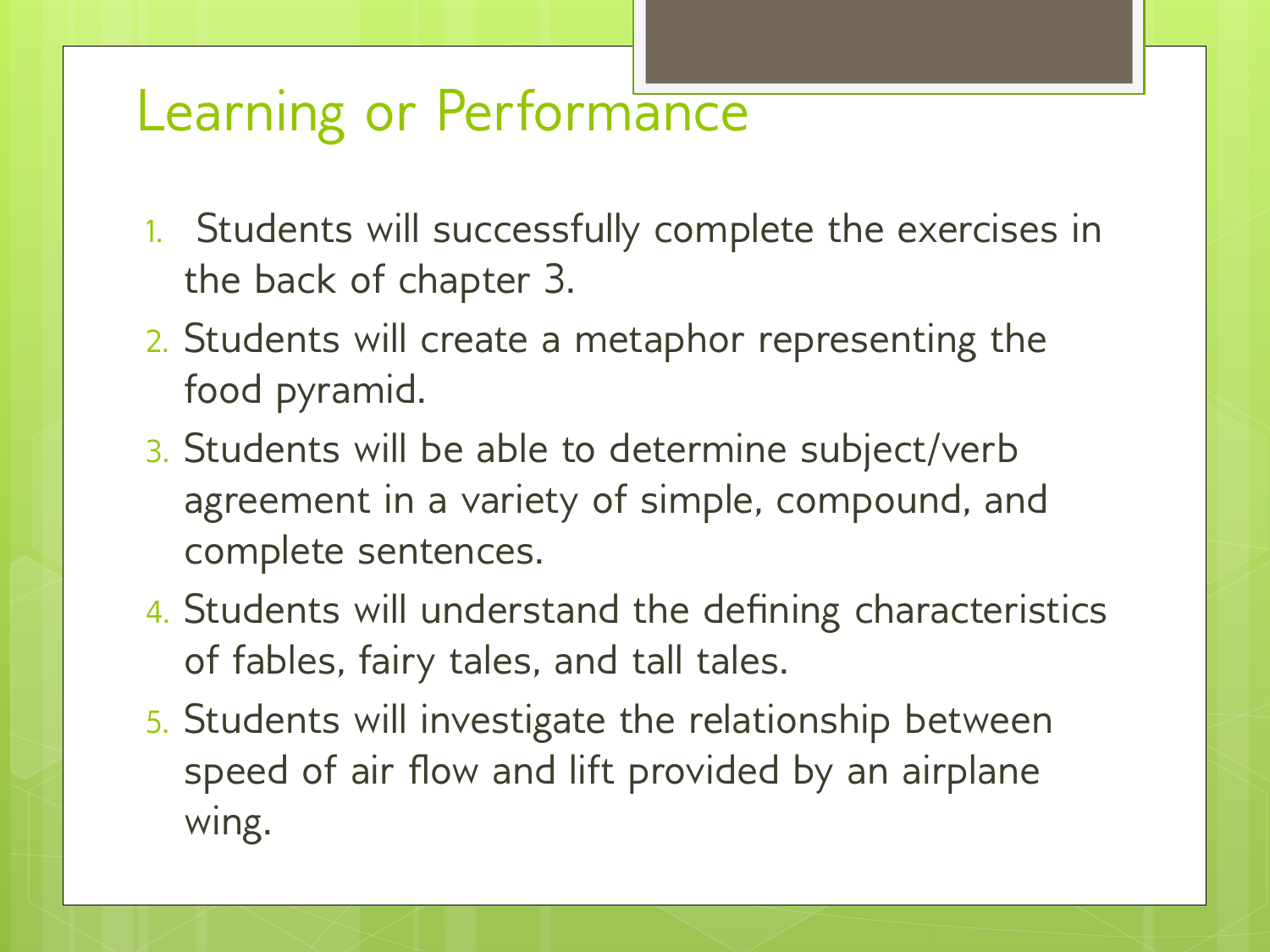

# Learning or Performance
 Students will successfully complete the exercises in the back of chapter 3.
Students will create a metaphor representing the food pyramid.
Students will be able to determine subject/verb agreement in a variety of simple, compound, and complete sentences.
Students will understand the defining characteristics of fables, fairy tales, and tall tales.
Students will investigate the relationship between speed of air flow and lift provided by an airplane wing.